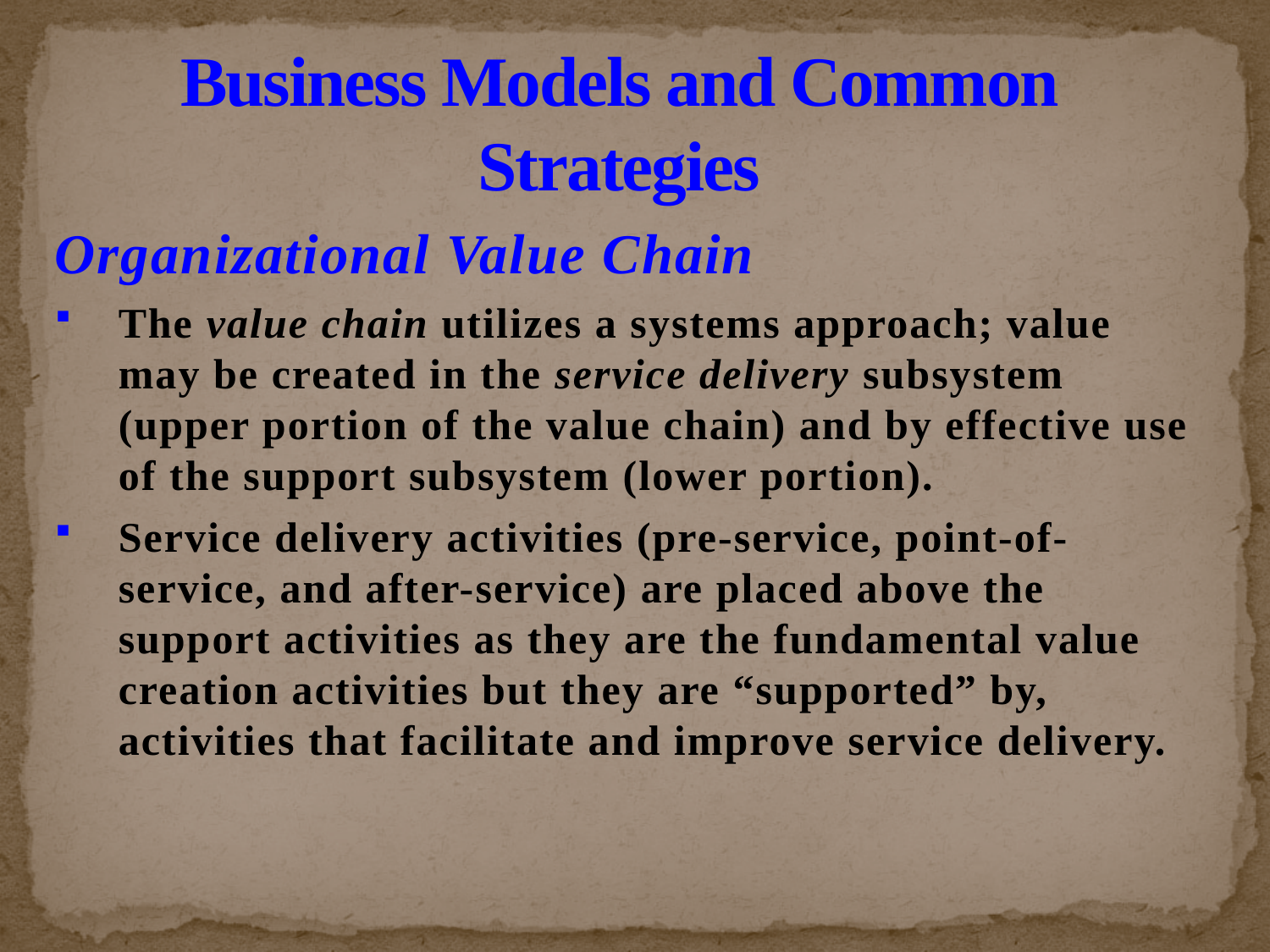

# Business Models and Common Strategies
Organizational Value Chain
The value chain utilizes a systems approach; value may be created in the service delivery subsystem (upper portion of the value chain) and by effective use of the support subsystem (lower portion).
Service delivery activities (pre-service, point-of-service, and after-service) are placed above the support activities as they are the fundamental value creation activities but they are “supported” by, activities that facilitate and improve service delivery.